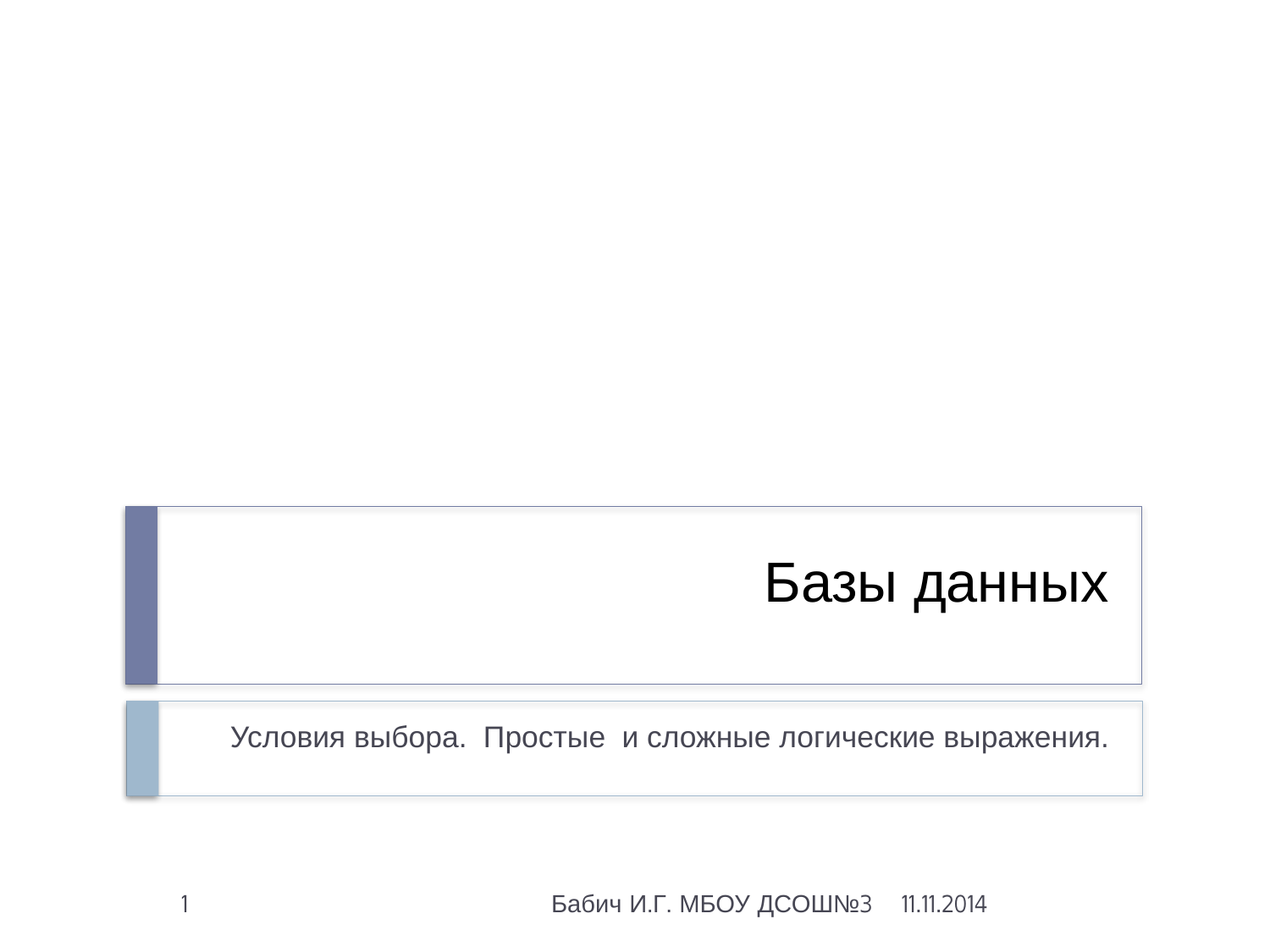

# Базы данных
Условия выбора.  Простые  и сложные логические выражения.
1
Бабич И.Г. МБОУ ДСОШ№3
11.11.2014